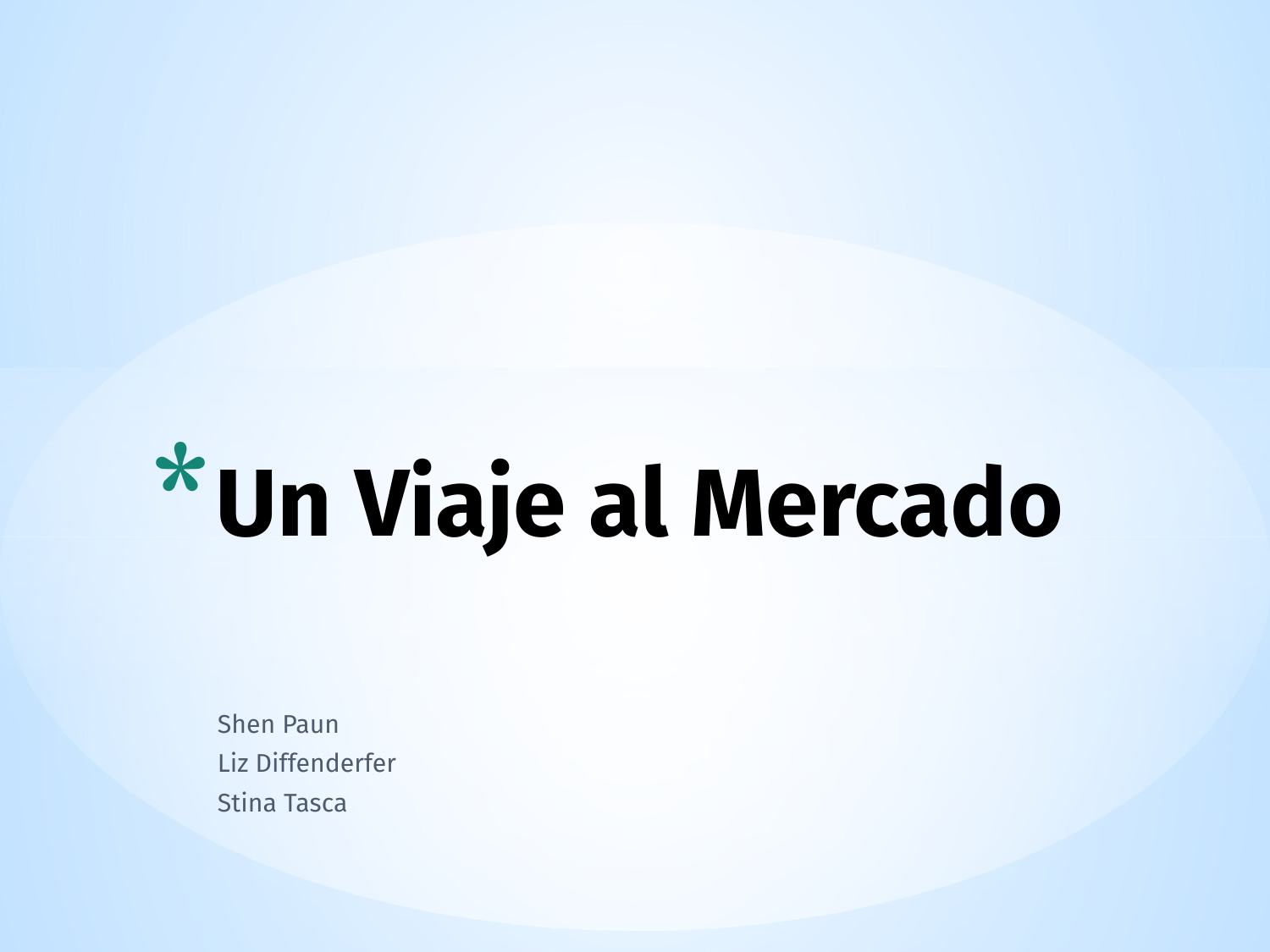

# Un Viaje al Mercado
Shen Paun
Liz Diffenderfer
Stina Tasca